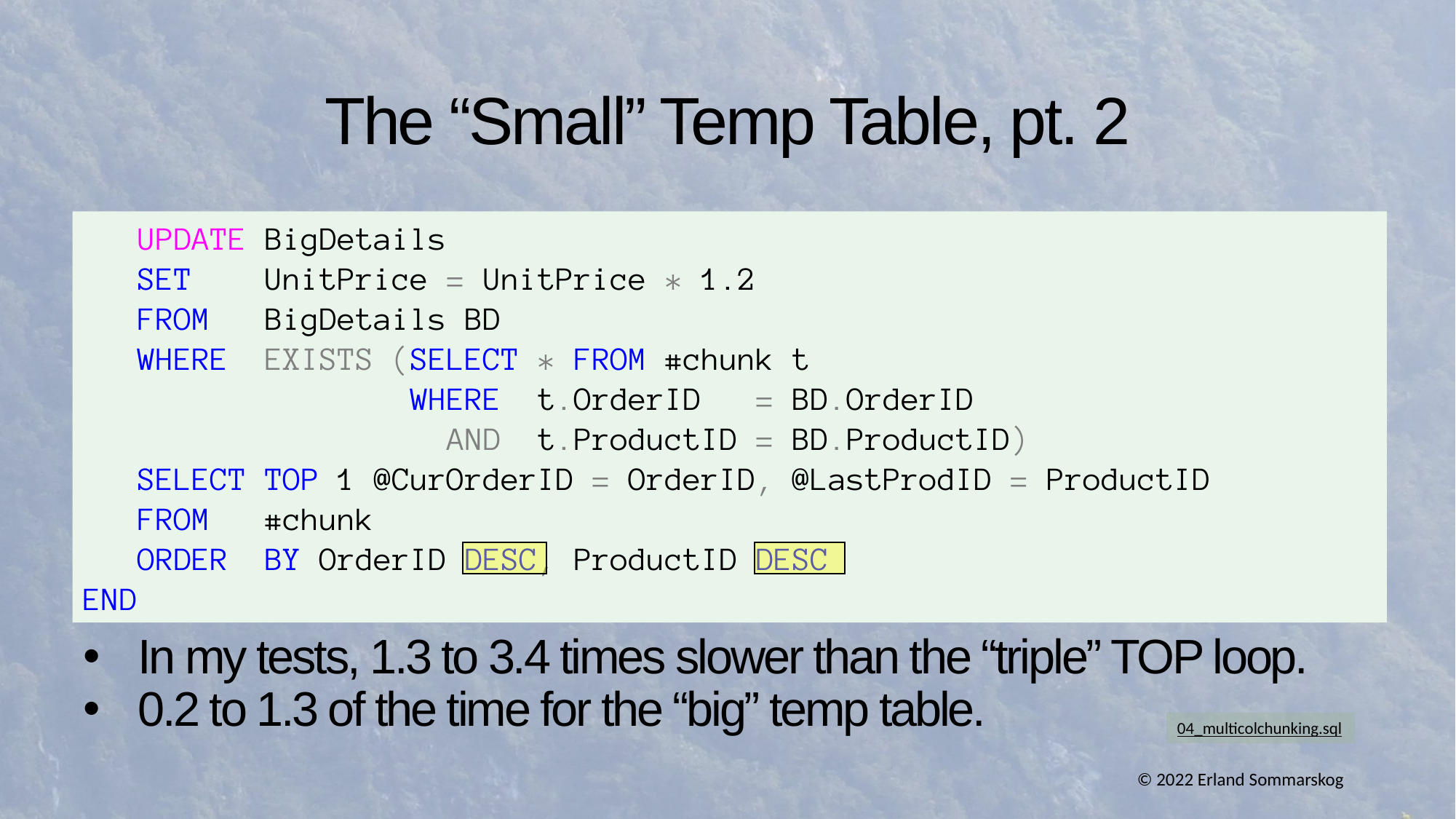

# The “Small” Temp Table, pt. 2
   UPDATE BigDetails
   SET    UnitPrice = UnitPrice * 1.2
   FROM   BigDetails BD
   WHERE  EXISTS (SELECT * FROM #chunk t
                  WHERE  t.OrderID   = BD.OrderID
                    AND  t.ProductID = BD.ProductID)
   SELECT TOP 1 @CurOrderID = OrderID, @LastProdID = ProductID
   FROM   #chunk
   ORDER  BY OrderID DESC, ProductID DESC
END

In my tests, 1.3 to 3.4 times slower than the “triple” TOP loop.
0.2 to 1.3 of the time for the “big” temp table.
04_multicolchunking.sql
© 2022 Erland Sommarskog